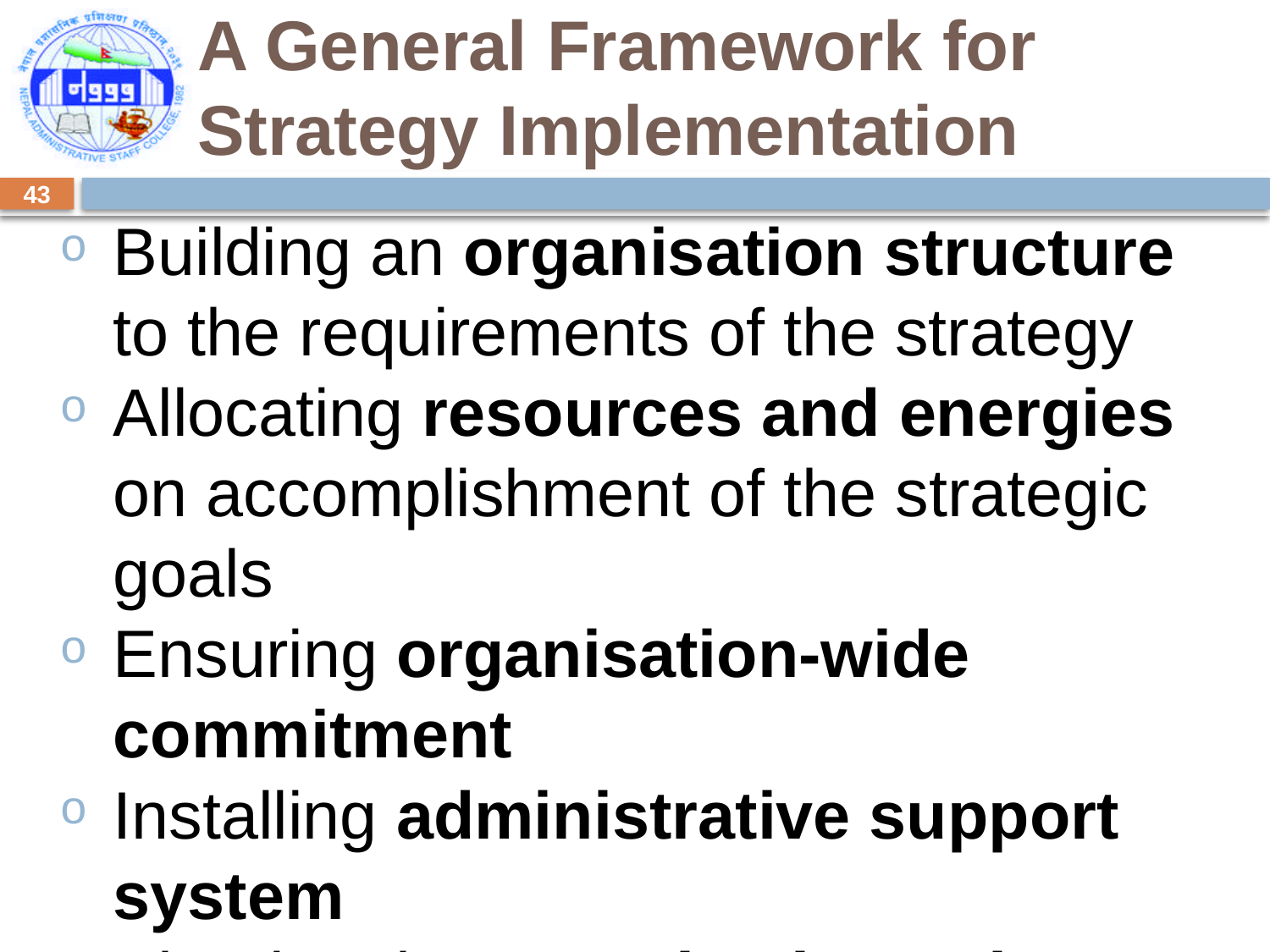

# A General Framework for Strategy Implementation
43
Building an organisation structure to the requirements of the strategy
Allocating resources and energies on accomplishment of the strategic goals
Ensuring organisation-wide commitment
Installing administrative support system
Shaping the organisation culture to fit the strategy
Exerting strategic leadership